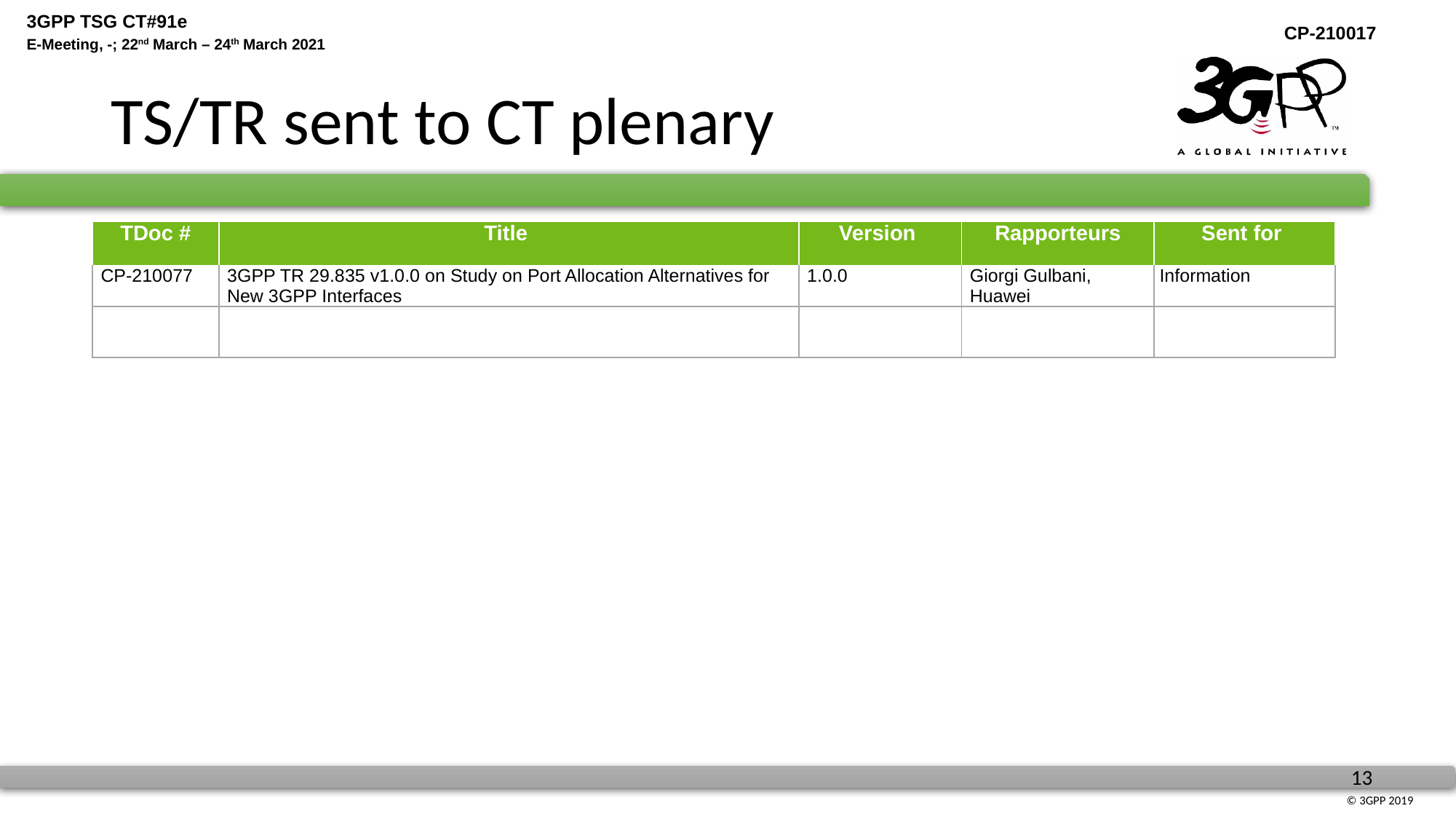

# TS/TR sent to CT plenary
| TDoc # | Title | Version | Rapporteurs | Sent for |
| --- | --- | --- | --- | --- |
| CP-210077 | 3GPP TR 29.835 v1.0.0 on Study on Port Allocation Alternatives for New 3GPP Interfaces | 1.0.0 | Giorgi Gulbani, Huawei | Information |
|  |  |  |  |  |